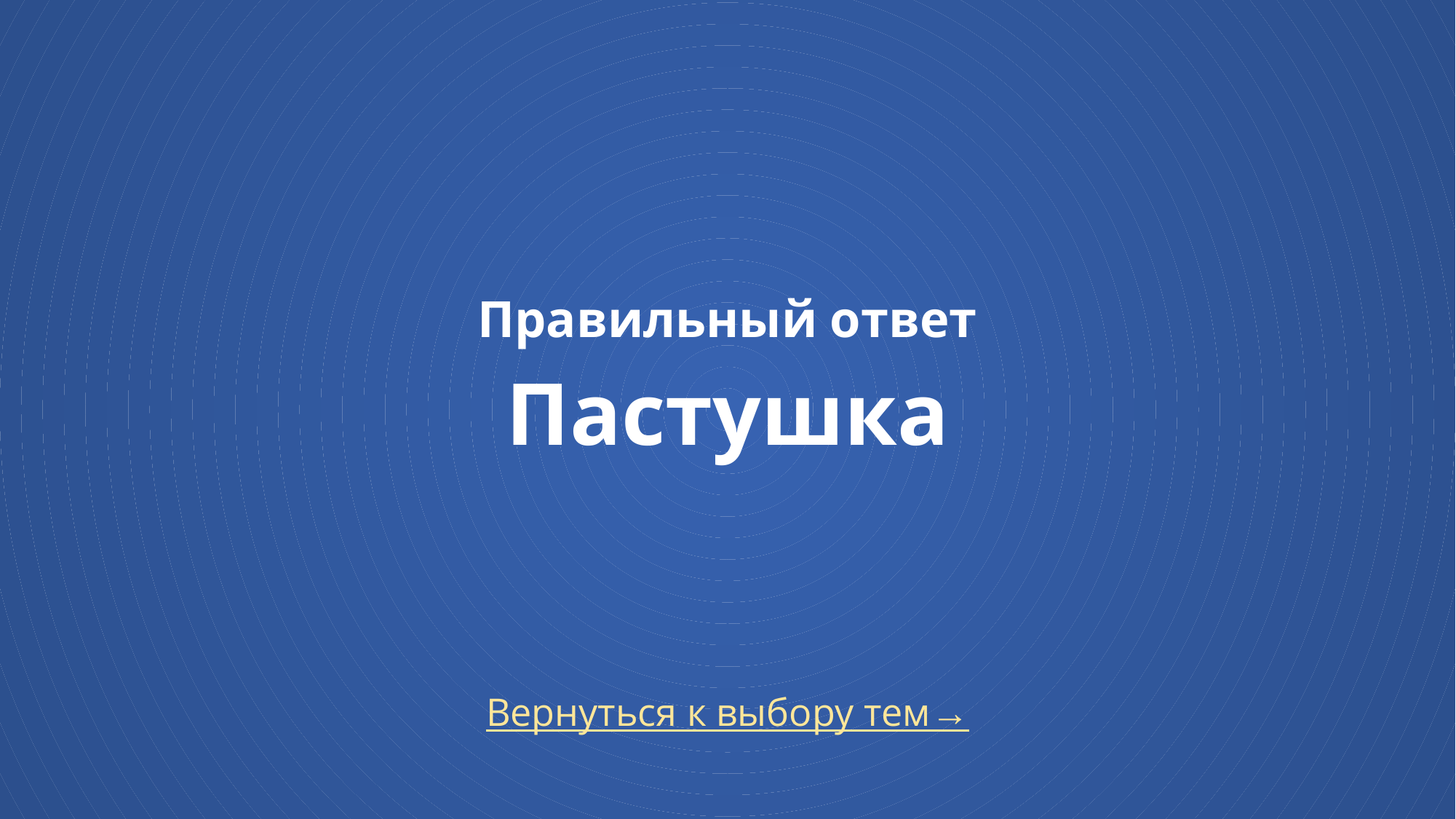

# Правильный ответ Пастушка
Вернуться к выбору тем→